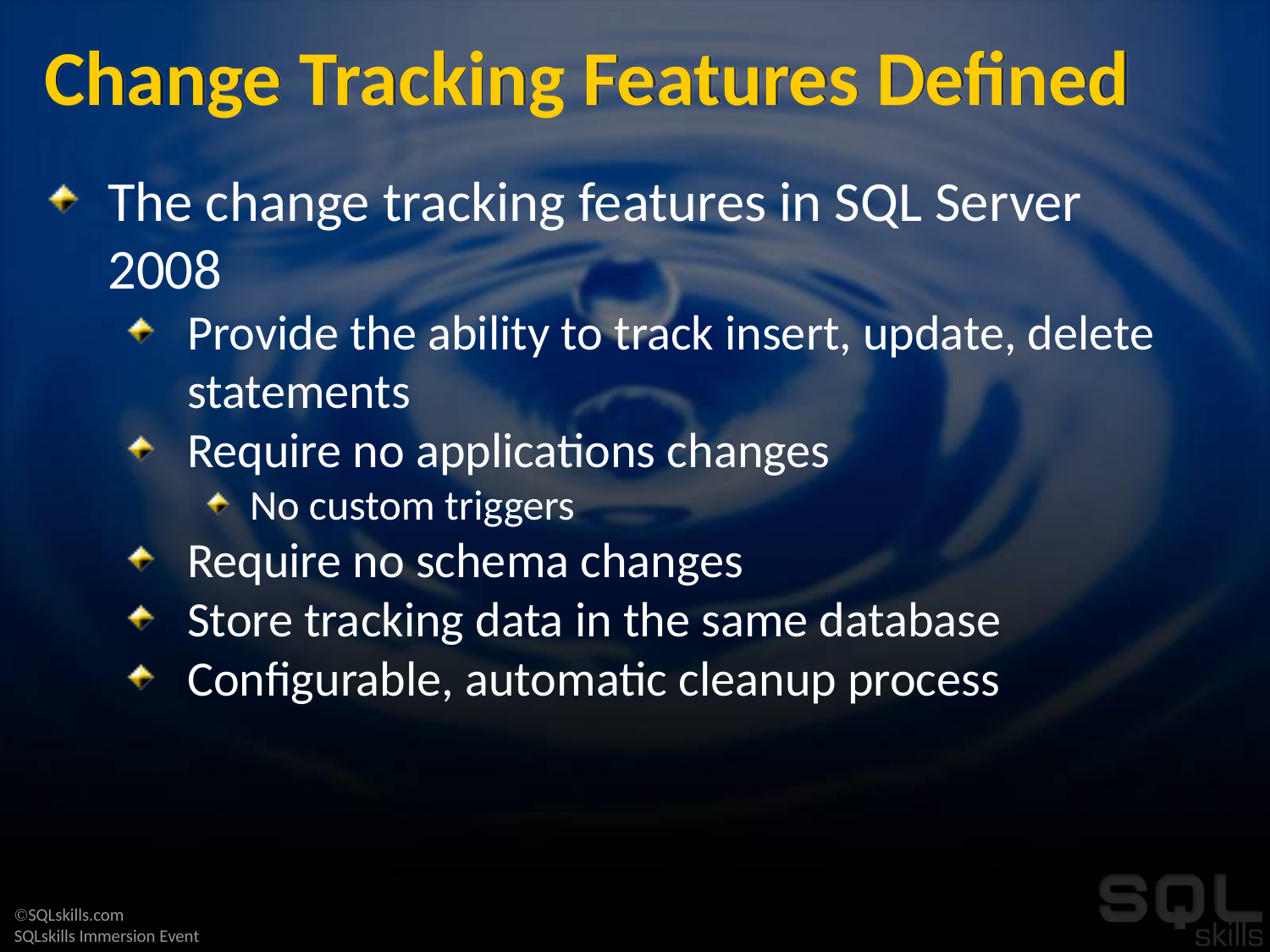

# Change Tracking Features Defined
The change tracking features in SQL Server 2008
Provide the ability to track insert, update, delete statements
Require no applications changes
No custom triggers
Require no schema changes
Store tracking data in the same database
Configurable, automatic cleanup process